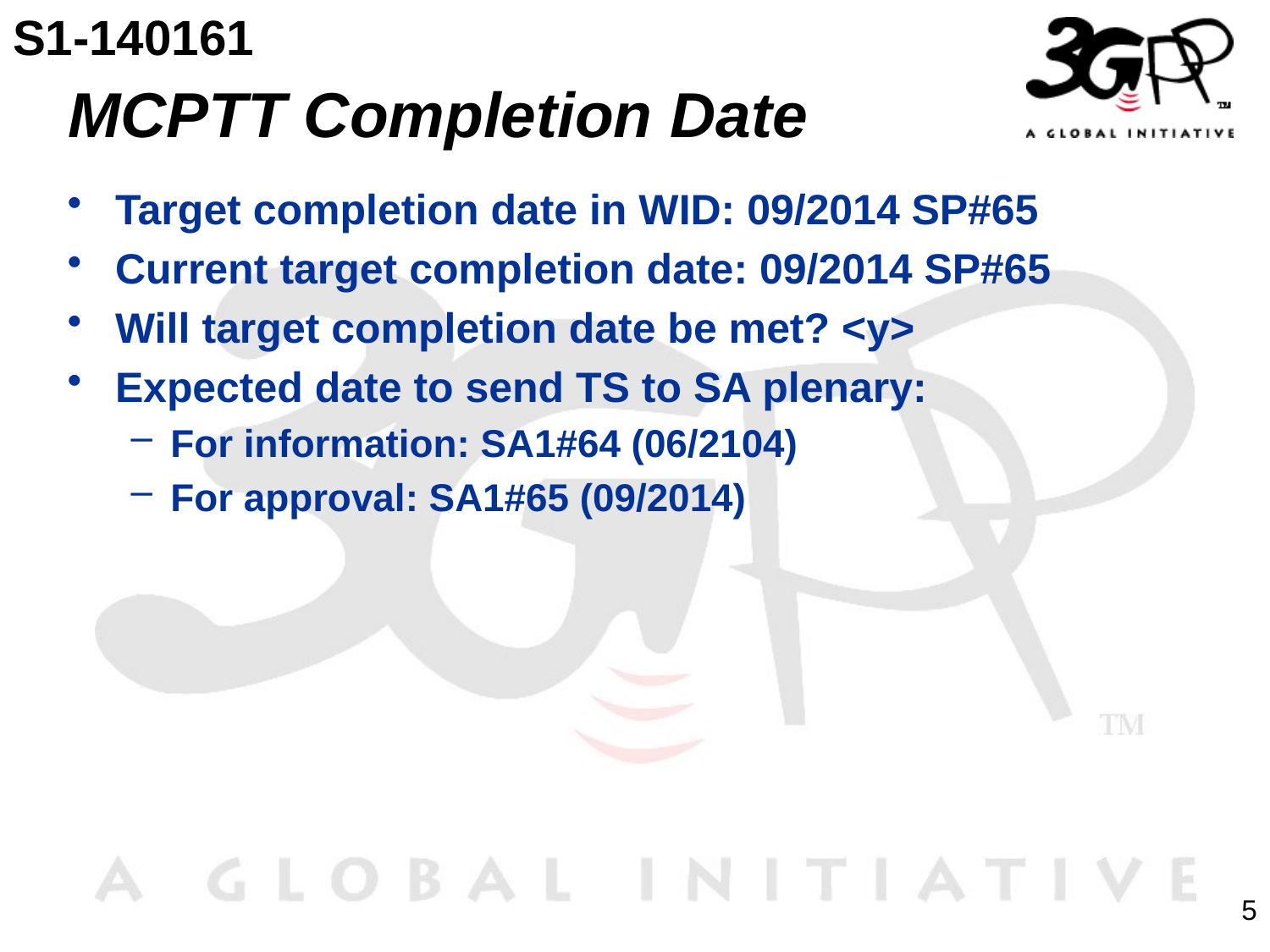

S1-140161
# MCPTT Completion Date
Target completion date in WID: 09/2014 SP#65
Current target completion date: 09/2014 SP#65
Will target completion date be met? <y>
Expected date to send TS to SA plenary:
For information: SA1#64 (06/2104)
For approval: SA1#65 (09/2014)
5